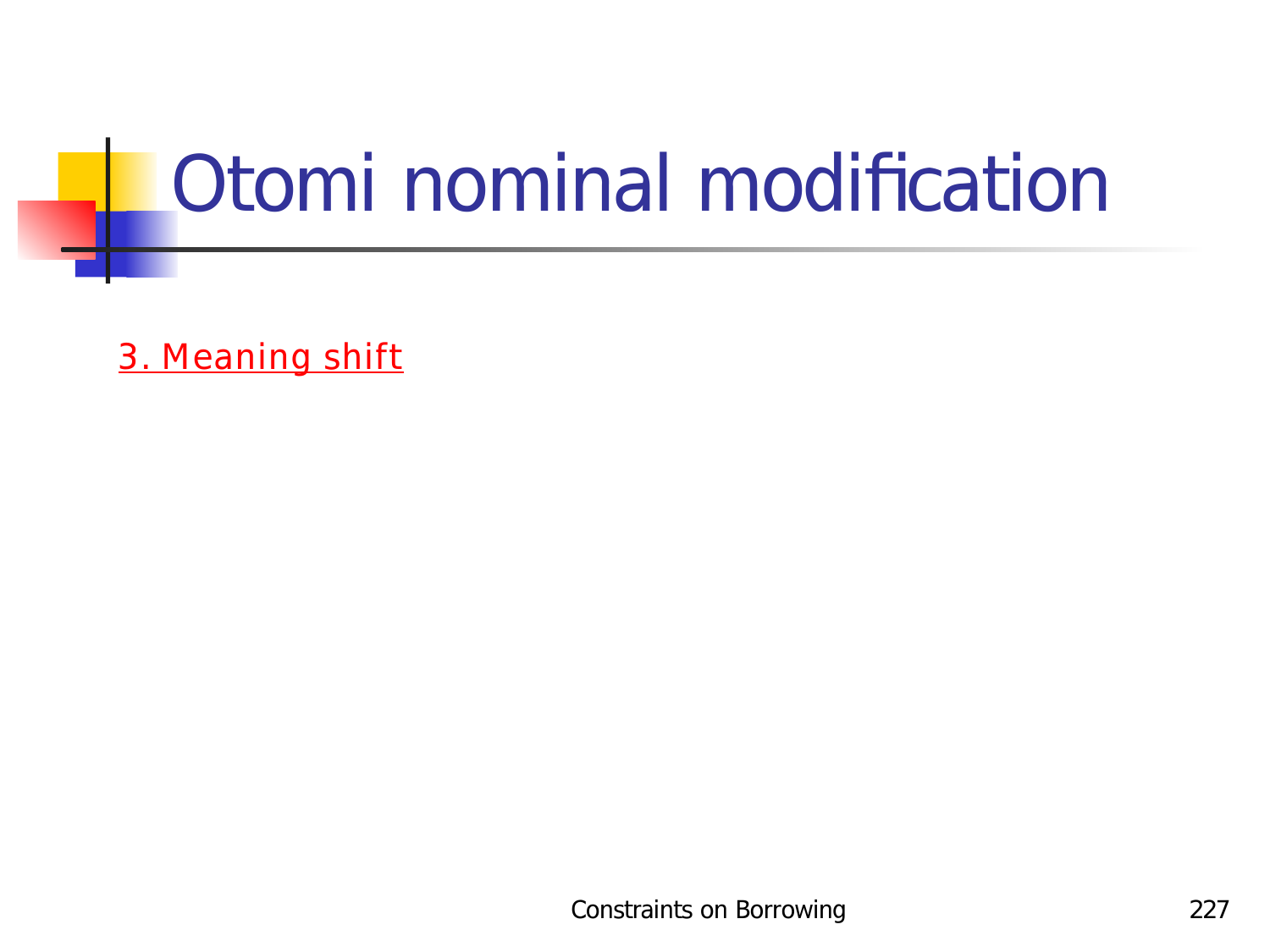

# Otomi nominal modification
3. Meaning shift
Constraints on Borrowing
227